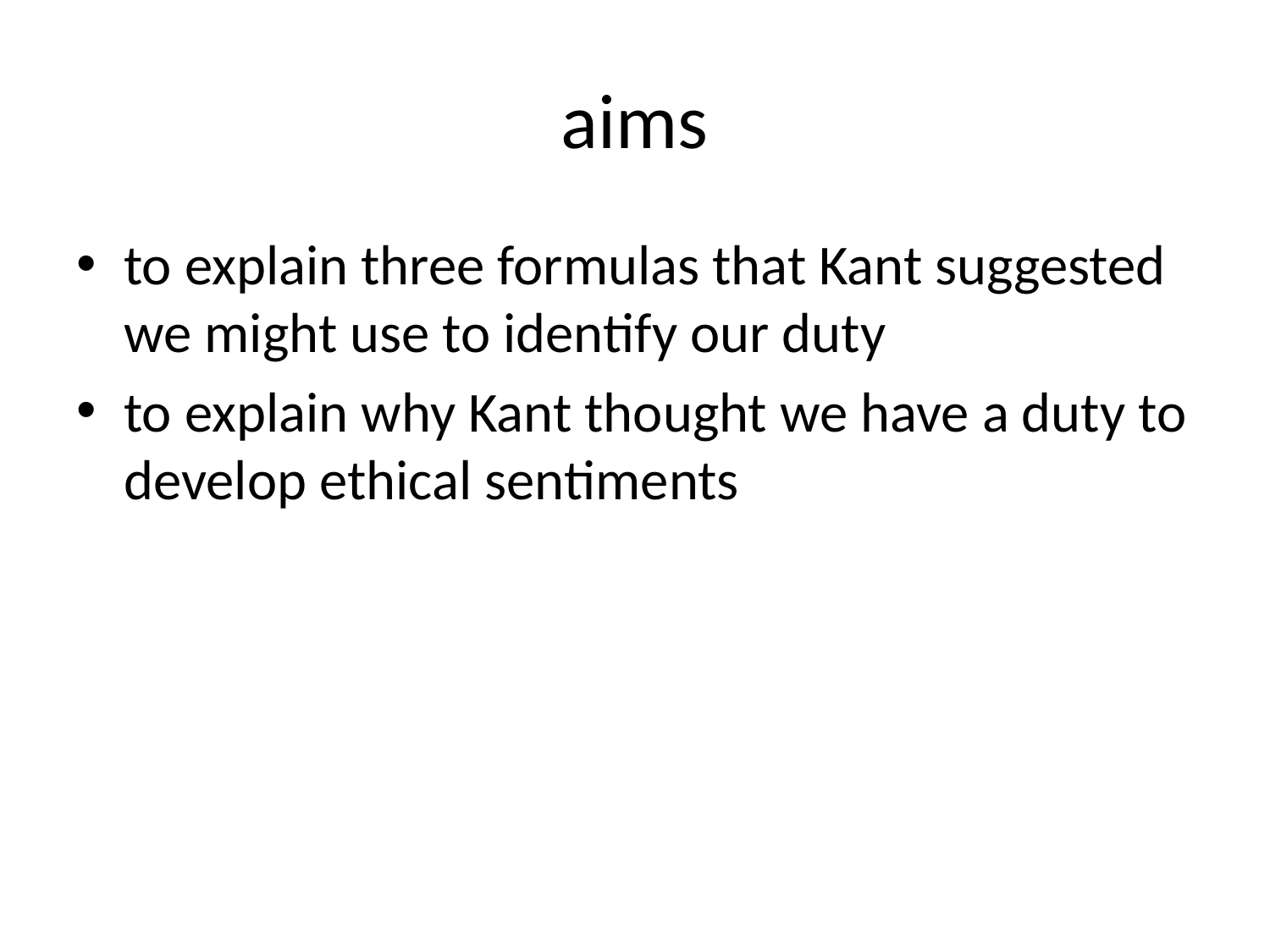

# aims
to explain three formulas that Kant suggested we might use to identify our duty
to explain why Kant thought we have a duty to develop ethical sentiments